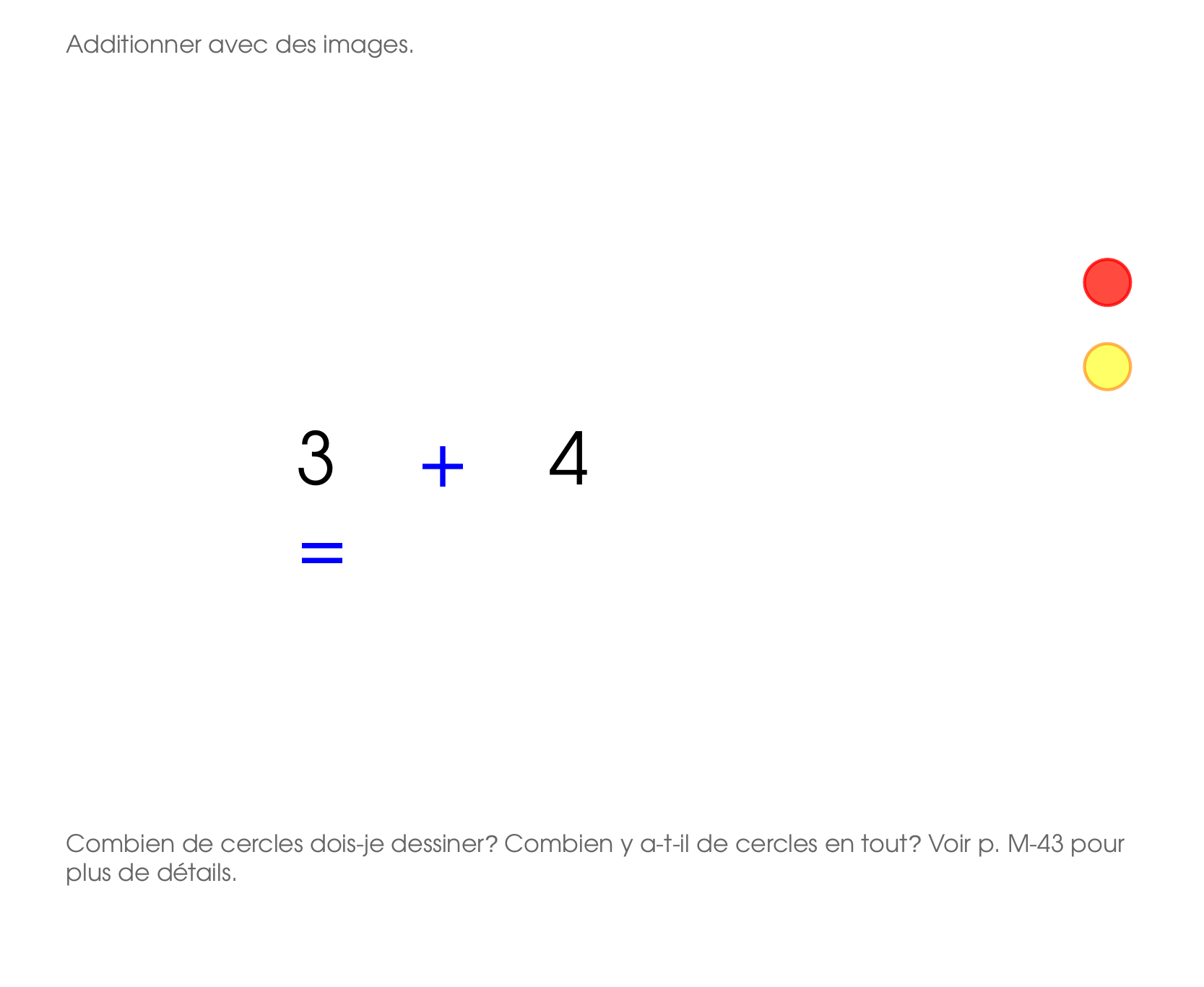

Additionner avec des images.

3    +    4   =
Combien de cercles dois-je dessiner? Combien y a-t-il de cercles en tout? Voir p. M-43 pour plus de détails.